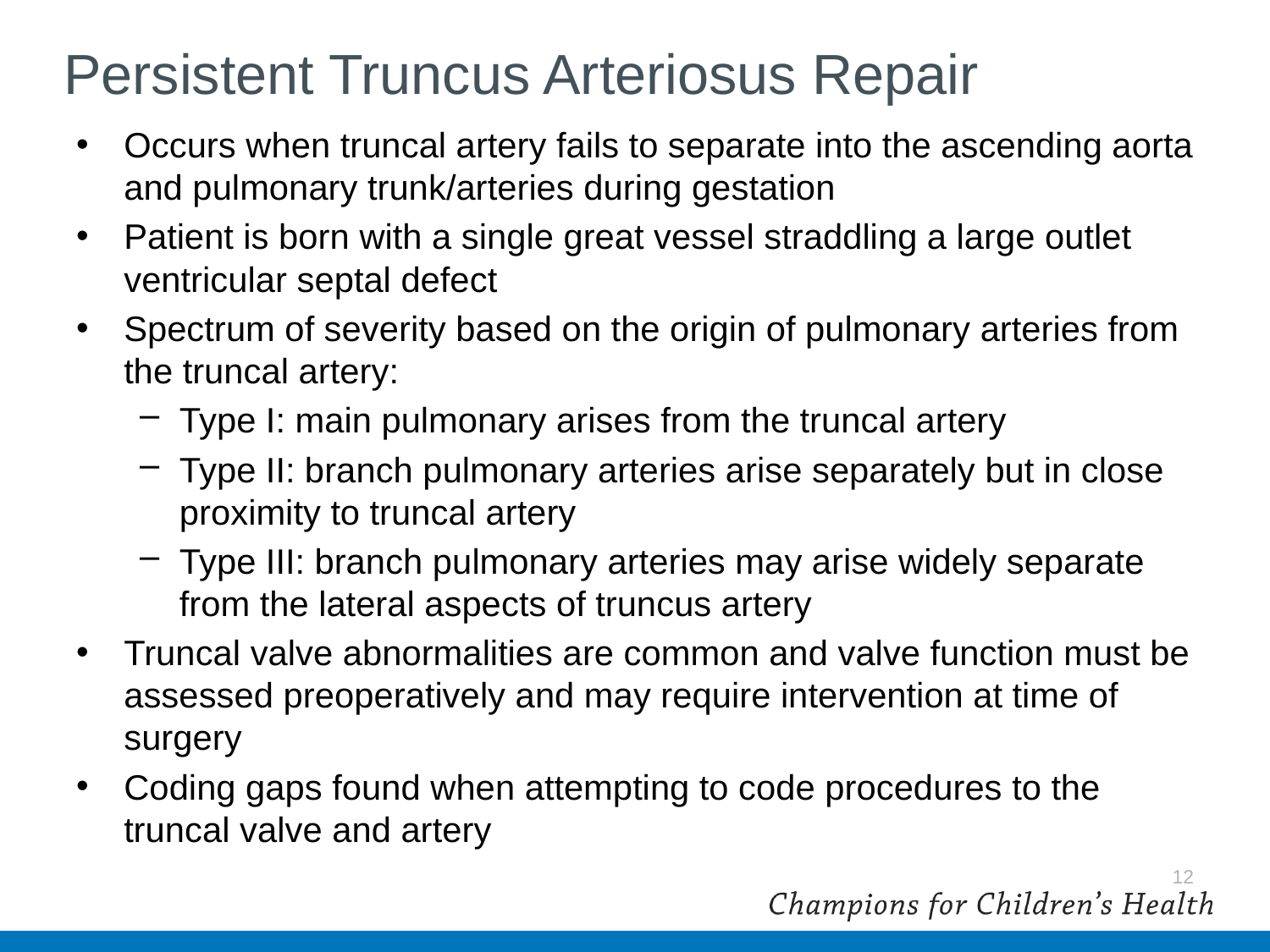

# Persistent Truncus Arteriosus Repair
Occurs when truncal artery fails to separate into the ascending aorta and pulmonary trunk/arteries during gestation
Patient is born with a single great vessel straddling a large outlet ventricular septal defect
Spectrum of severity based on the origin of pulmonary arteries from the truncal artery:
Type I: main pulmonary arises from the truncal artery
Type II: branch pulmonary arteries arise separately but in close proximity to truncal artery
Type III: branch pulmonary arteries may arise widely separate from the lateral aspects of truncus artery
Truncal valve abnormalities are common and valve function must be assessed preoperatively and may require intervention at time of surgery
Coding gaps found when attempting to code procedures to the truncal valve and artery

12